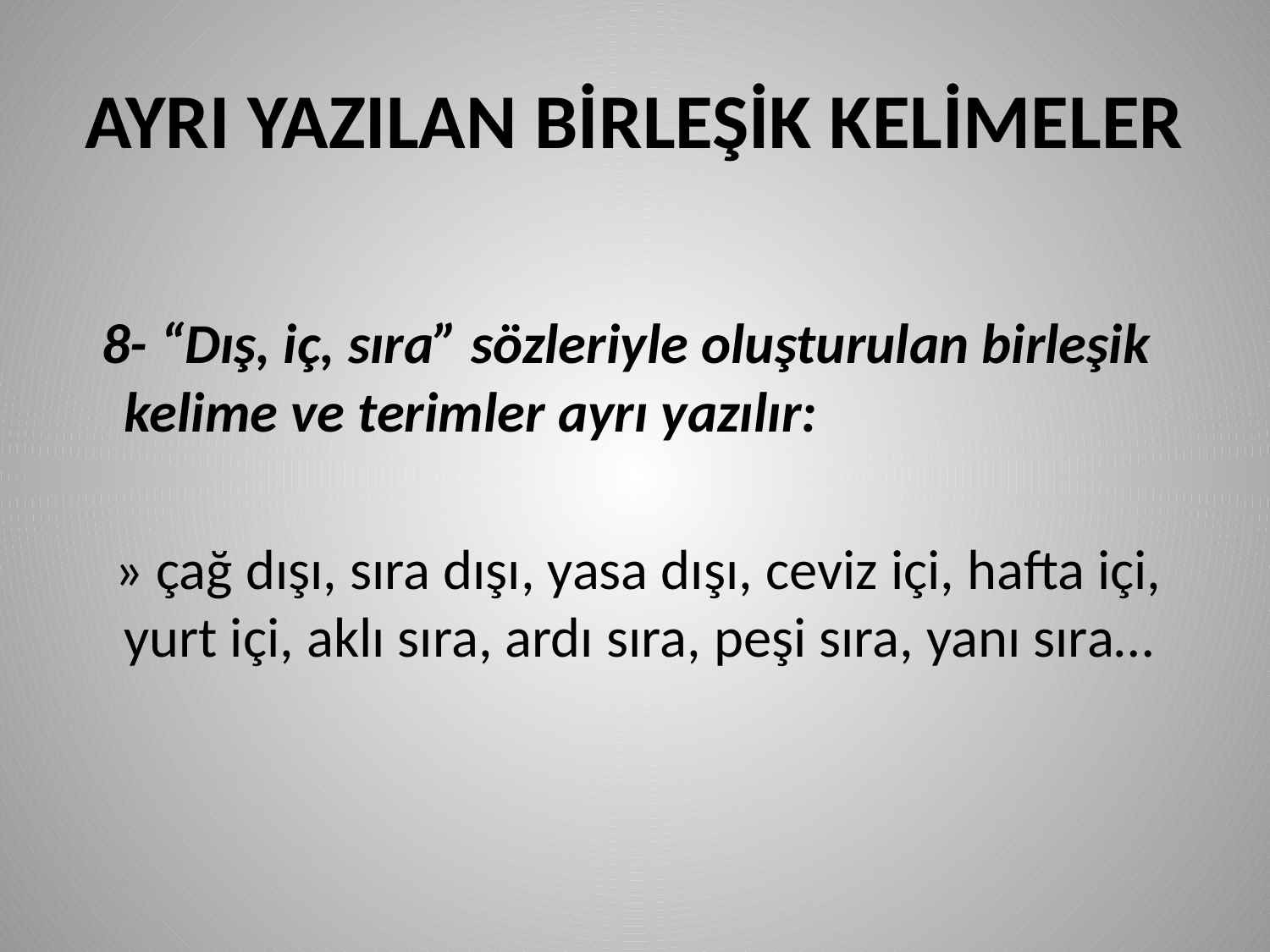

# AYRI YAZILAN BİRLEŞİK KELİMELER

  8- “Dış, iç, sıra” sözleriyle oluşturulan birleşik kelime ve terimler ayrı yazılır:

   » çağ dışı, sıra dışı, yasa dışı, ceviz içi, hafta içi, yurt içi, aklı sıra, ardı sıra, peşi sıra, yanı sıra…